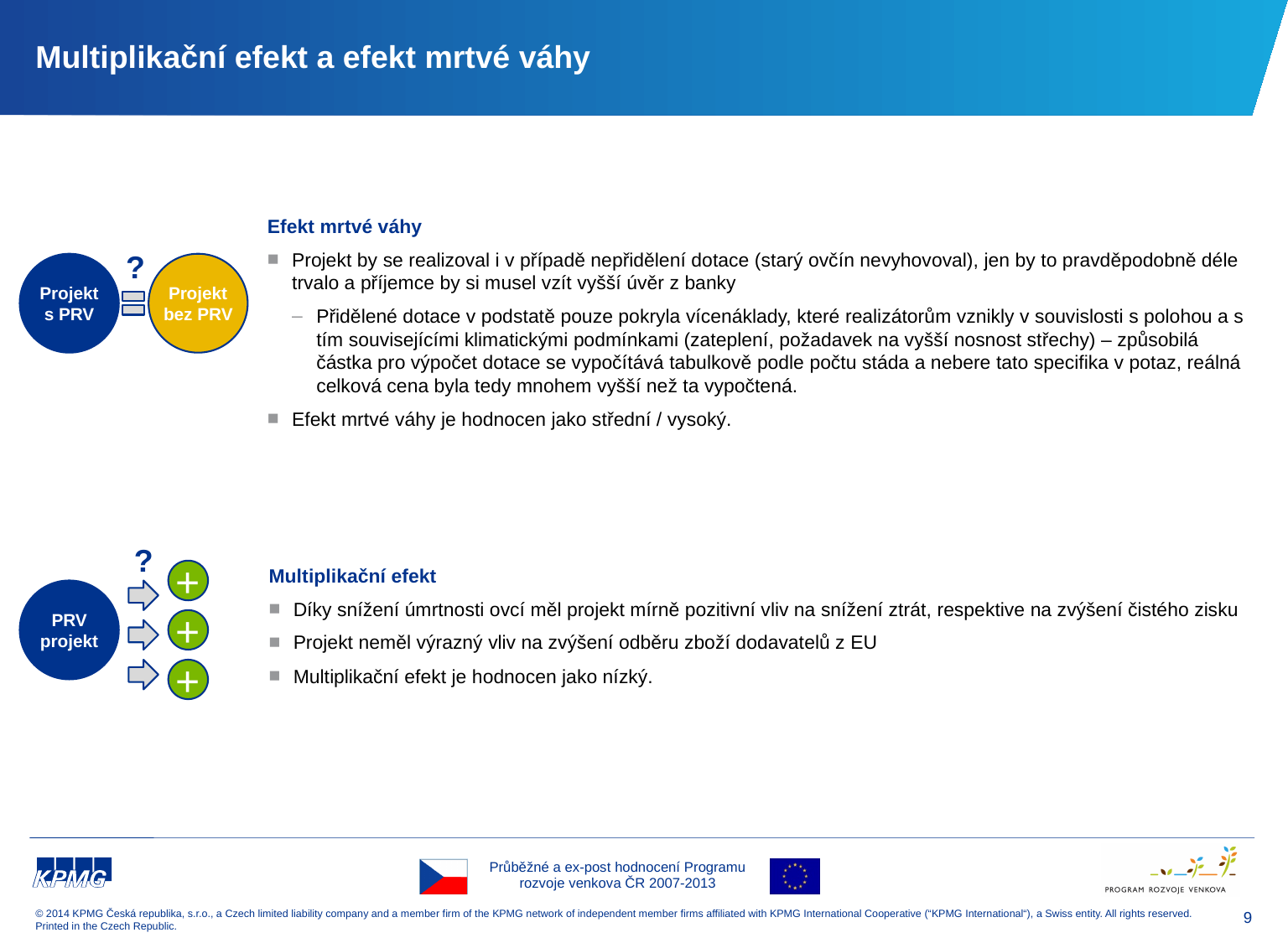

# Multiplikační efekt a efekt mrtvé váhy
Efekt mrtvé váhy
Projekt by se realizoval i v případě nepřidělení dotace (starý ovčín nevyhovoval), jen by to pravděpodobně déle trvalo a příjemce by si musel vzít vyšší úvěr z banky
Přidělené dotace v podstatě pouze pokryla vícenáklady, které realizátorům vznikly v souvislosti s polohou a s tím souvisejícími klimatickými podmínkami (zateplení, požadavek na vyšší nosnost střechy) – způsobilá částka pro výpočet dotace se vypočítává tabulkově podle počtu stáda a nebere tato specifika v potaz, reálná celková cena byla tedy mnohem vyšší než ta vypočtená.
Efekt mrtvé váhy je hodnocen jako střední / vysoký.
?
Projekt s PRV
Projekt bez PRV

?
+
Multiplikační efekt
Díky snížení úmrtnosti ovcí měl projekt mírně pozitivní vliv na snížení ztrát, respektive na zvýšení čistého zisku
Projekt neměl výrazný vliv na zvýšení odběru zboží dodavatelů z EU
Multiplikační efekt je hodnocen jako nízký.
PRV projekt

+

+